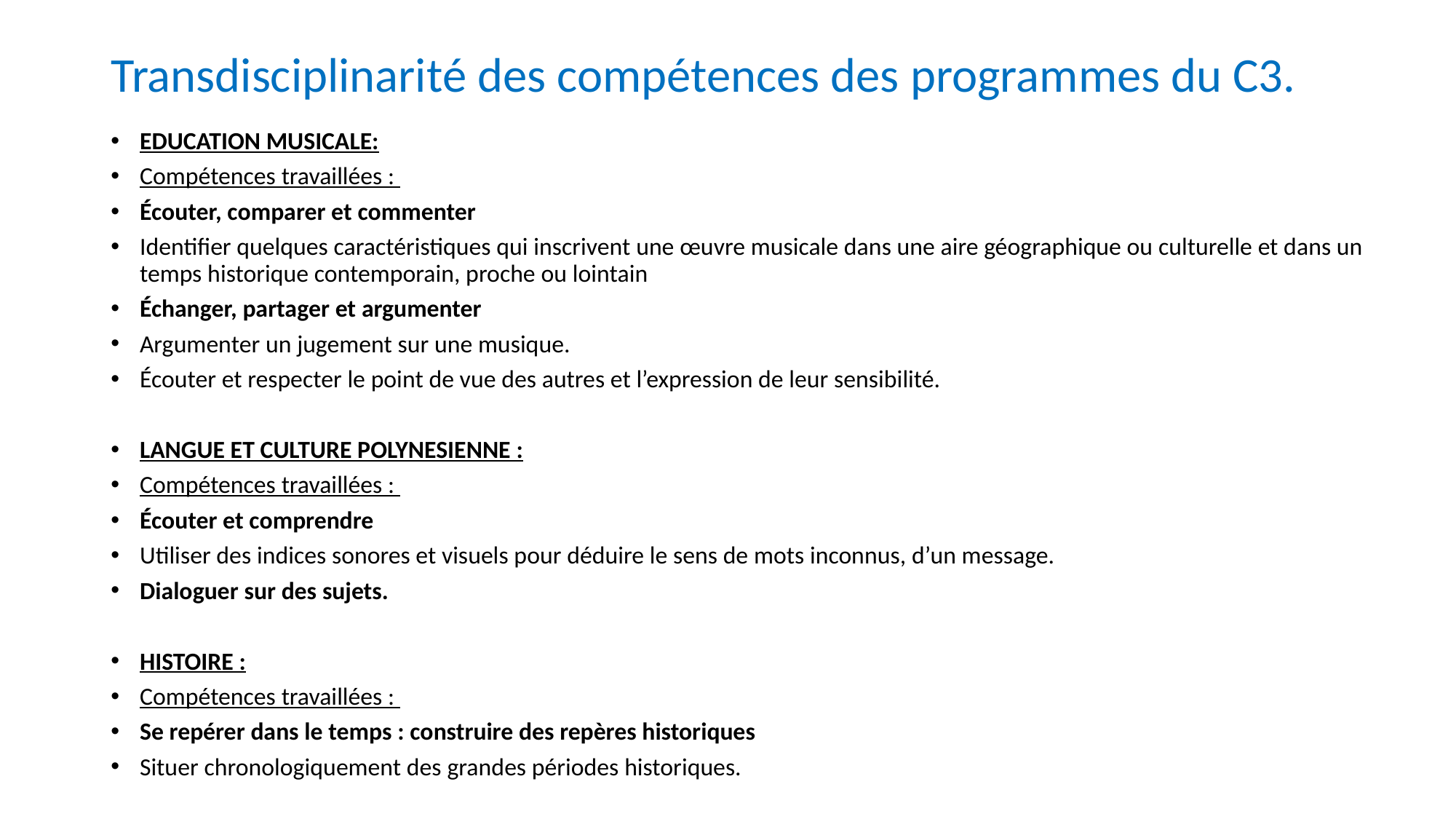

# Transdisciplinarité des compétences des programmes du C3.
EDUCATION MUSICALE:
Compétences travaillées :
Écouter, comparer et commenter
Identifier quelques caractéristiques qui inscrivent une œuvre musicale dans une aire géographique ou culturelle et dans un temps historique contemporain, proche ou lointain
Échanger, partager et argumenter
Argumenter un jugement sur une musique.
Écouter et respecter le point de vue des autres et l’expression de leur sensibilité.

LANGUE ET CULTURE POLYNESIENNE :
Compétences travaillées :
Écouter et comprendre
Utiliser des indices sonores et visuels pour déduire le sens de mots inconnus, d’un message.
Dialoguer sur des sujets.

HISTOIRE :
Compétences travaillées :
Se repérer dans le temps : construire des repères historiques
Situer chronologiquement des grandes périodes historiques.